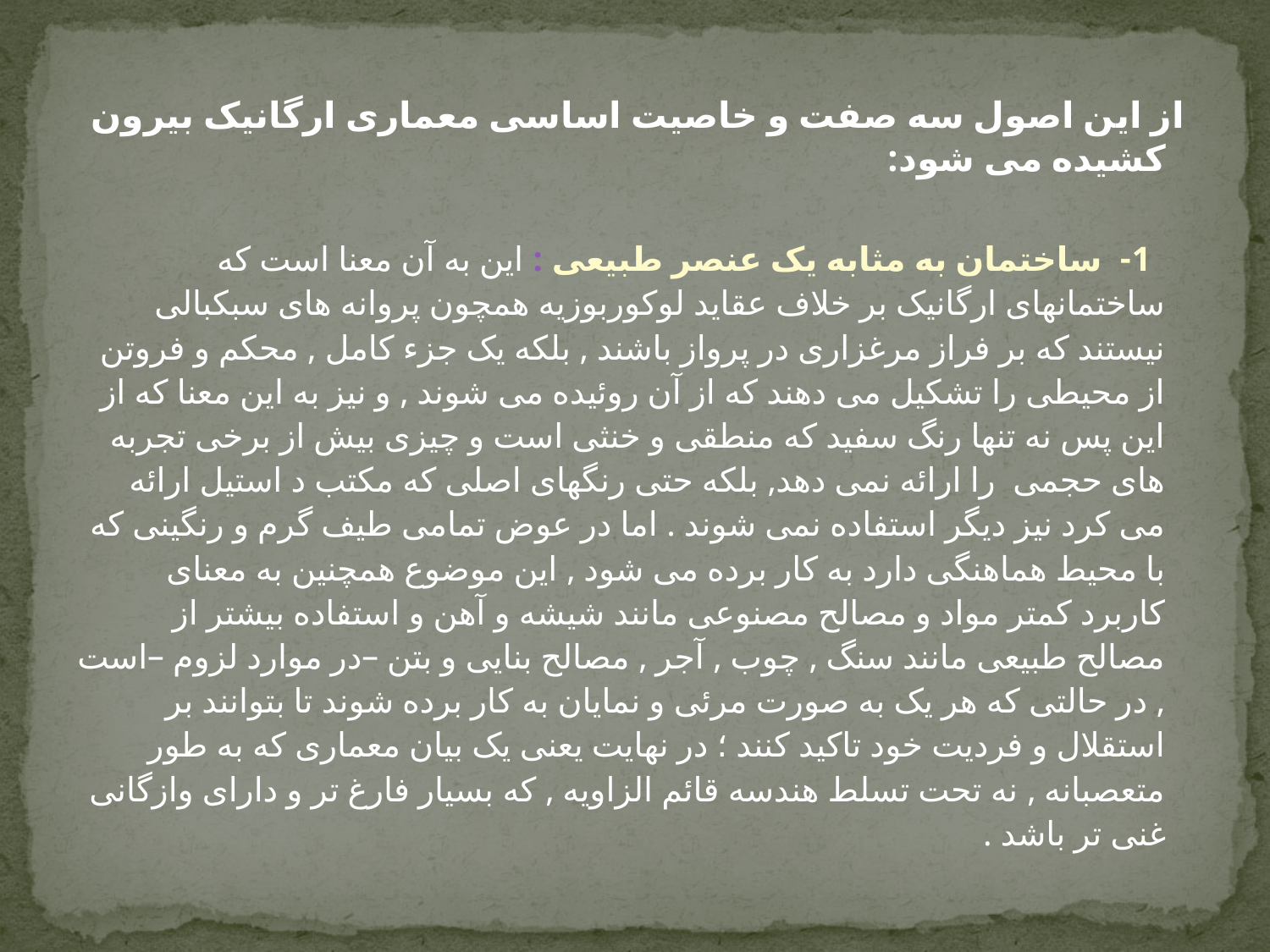

از اين اصول سه صفت و خاصيت اساسی معماری ارگانيک بيرون کشيده می شود:

     1-  ساختمان به مثابه يک عنصر طبيعی : اين به آن معنا است که ساختمانهای ارگانيک بر خلاف عقايد لوکوربوزيه همچون پروانه های سبکبالی نيستند که بر فراز مرغزاری در پرواز باشند , بلکه يک جزء کامل , محکم و فروتن از محيطی را تشکيل می دهند که از آن روئيده می شوند , و نيز به اين معنا که از اين پس نه تنها رنگ سفيد که منطقی و خنثی است و چيزی بيش از برخی تجربه های حجمی  را ارائه نمی دهد, بلکه حتی رنگهای اصلی که مکتب د استيل ارائه می کرد نيز ديگر استفاده نمی شوند . اما در عوض تمامی طيف گرم و رنگينی که با محيط هماهنگی دارد به کار برده می شود , اين موضوع همچنين به معنای کاربرد کمتر مواد و مصالح مصنوعی مانند شيشه و آهن و استفاده بيشتر از مصالح طبيعی مانند سنگ , چوب , آجر , مصالح بنايی و بتن –در موارد لزوم –است , در حالتی که هر يک به صورت مرئی و نمايان به کار برده شوند تا بتوانند بر استقلال و فرديت خود تاکيد کنند ؛ در نهايت يعنی يک بيان معماری که به طور متعصبانه , نه تحت تسلط هندسه قائم الزاويه , که بسيار فارغ تر و دارای وازگانی غنی تر باشد .